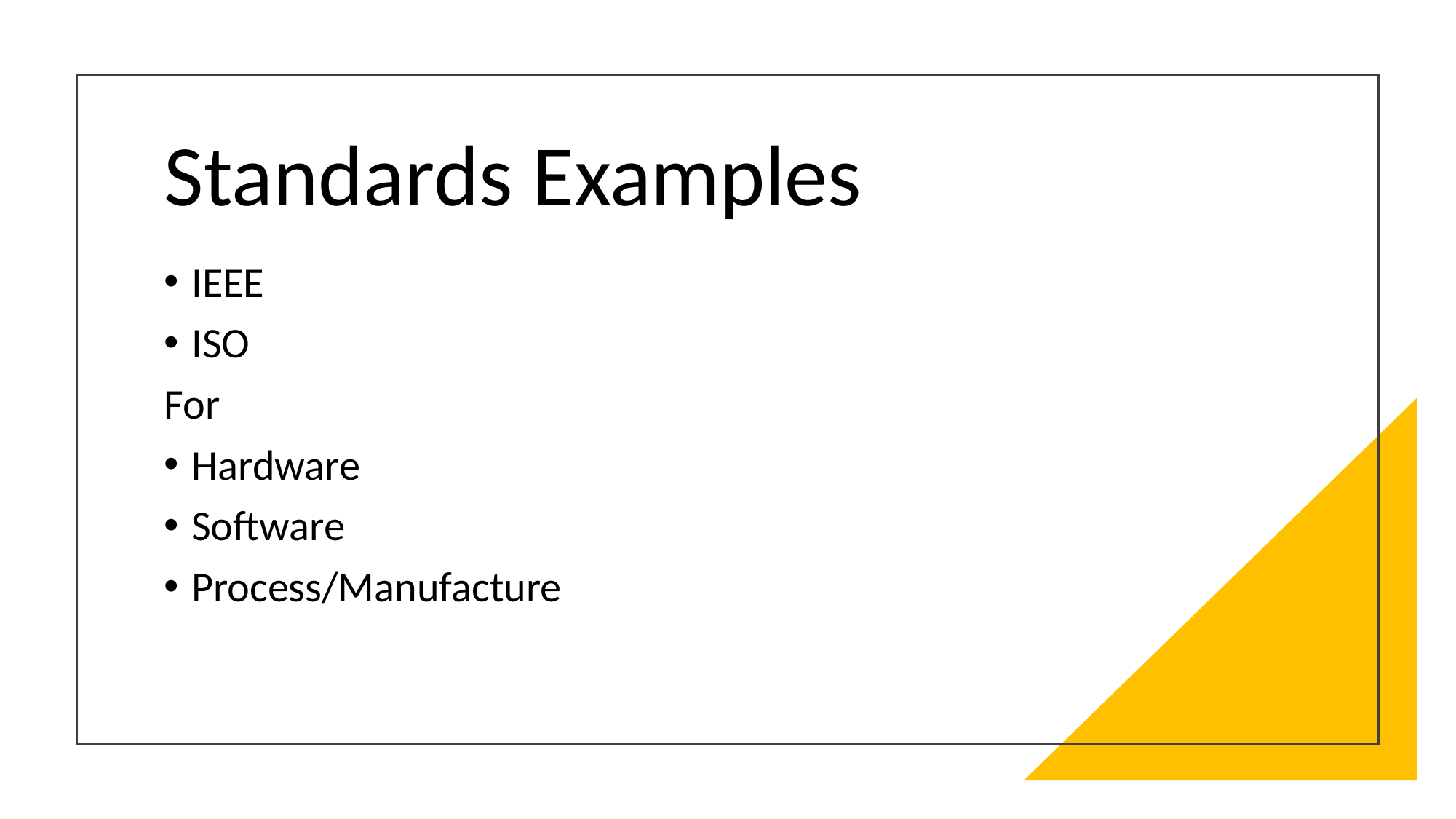

# Standards Examples
IEEE
ISO
For
Hardware
Software
Process/Manufacture